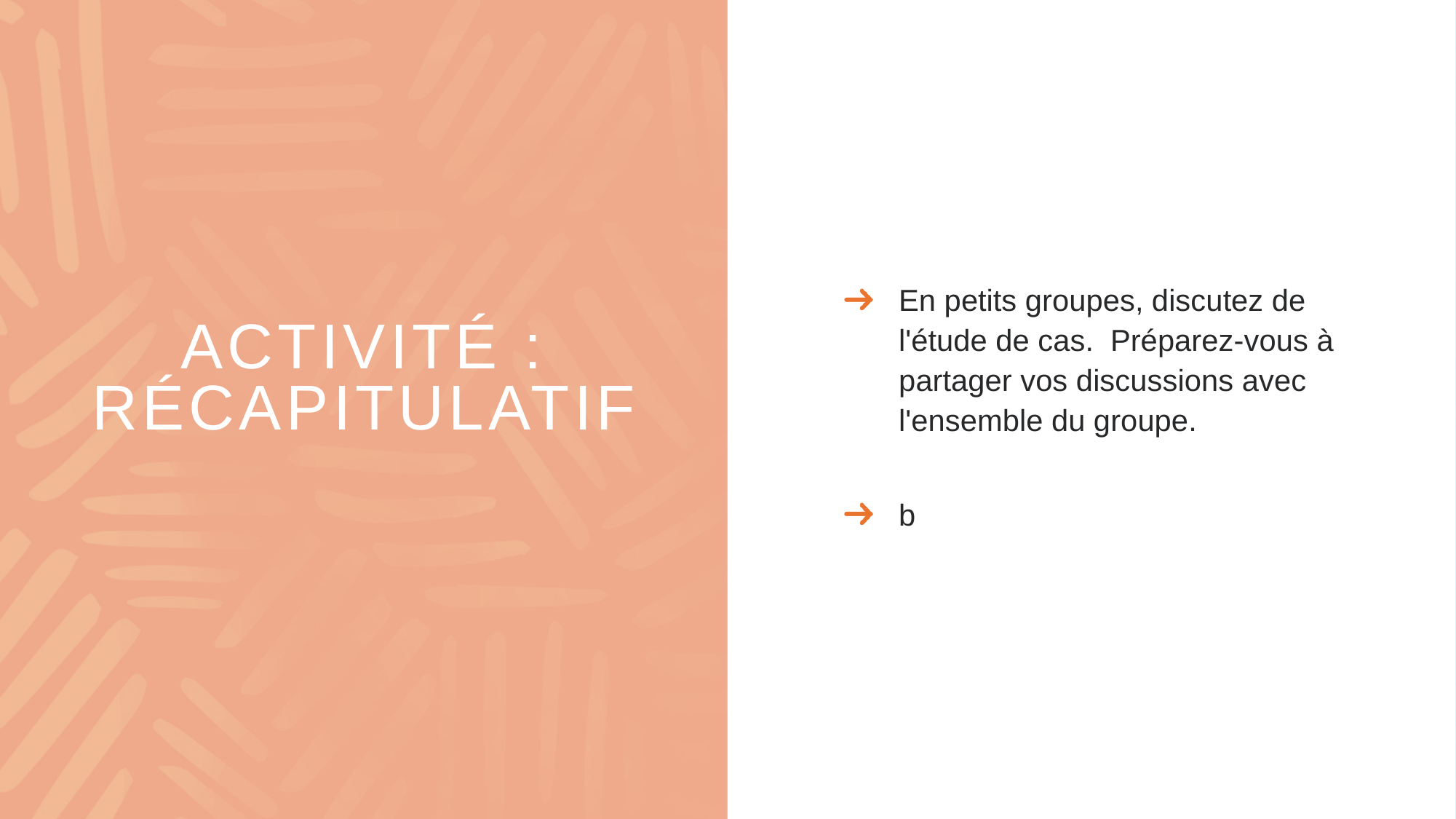

En petits groupes, discutez de l'étude de cas.  Préparez-vous à partager vos discussions avec l'ensemble du groupe.
b
# Activité : Récapitulatif